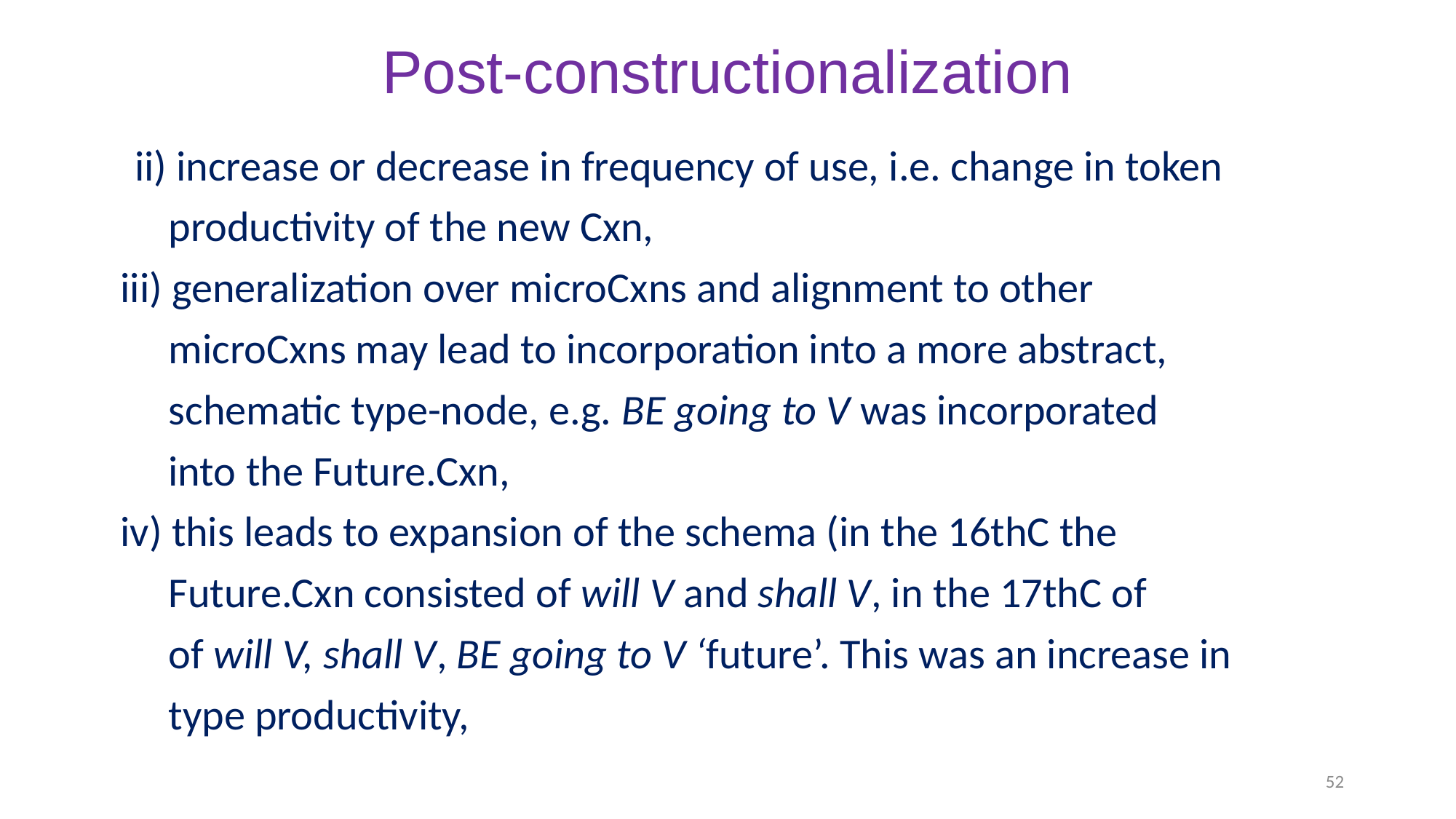

# Post-constructionalization
  ii) increase or decrease in frequency of use, i.e. change in token
      productivity of the new Cxn,
 iii) generalization over microCxns and alignment to other
      microCxns may lead to incorporation into a more abstract,
      schematic type-node, e.g. BE going to V was incorporated
      into the Future.Cxn,
 iv) this leads to expansion of the schema (in the 16thC the
      Future.Cxn consisted of will V and shall V, in the 17thC of
      of will V, shall V, BE going to V ‘future’. This was an increase in
      type productivity,
52